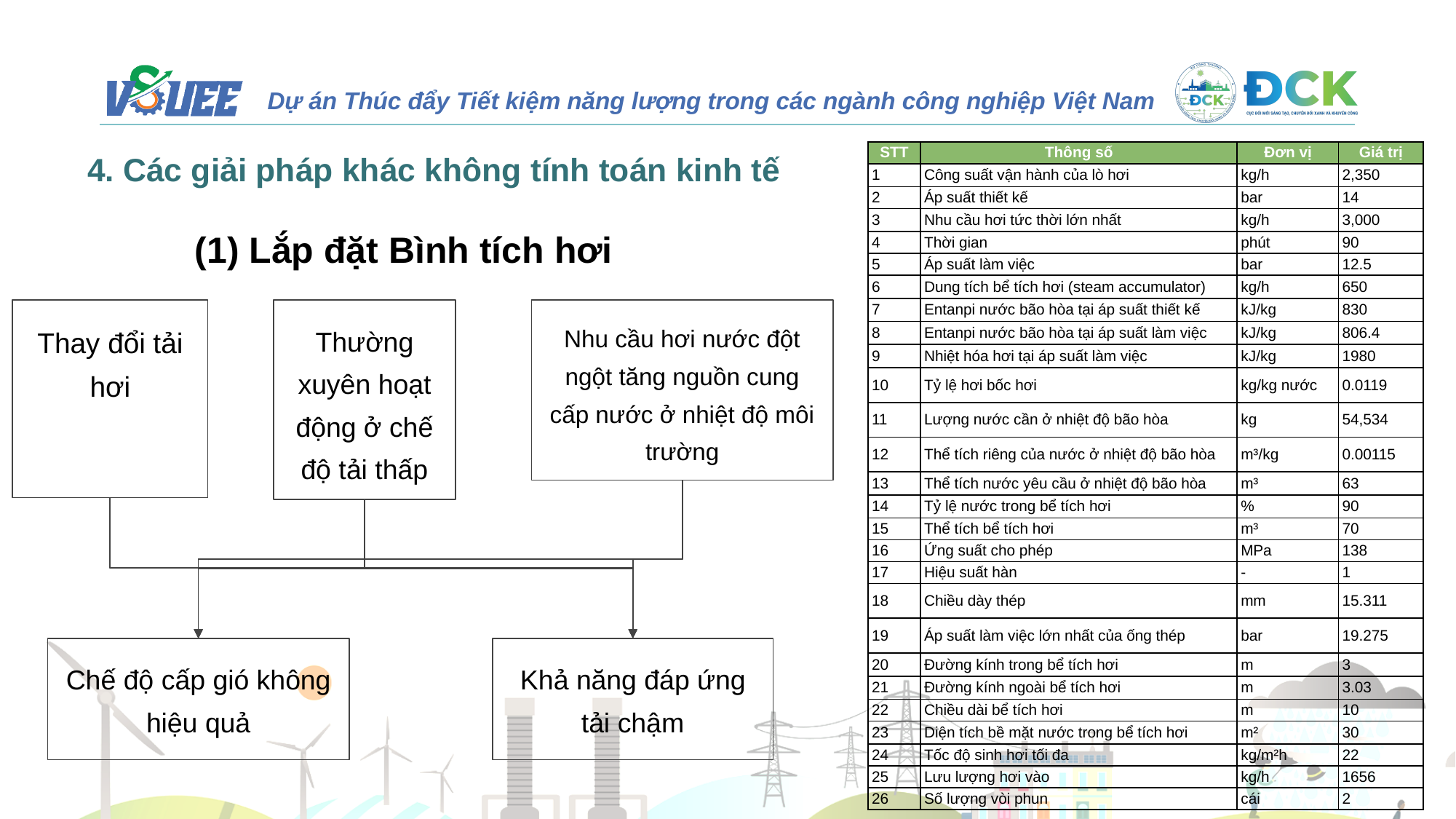

| STT | Thông số | Đơn vị | Giá trị |
| --- | --- | --- | --- |
| 1 | Công suất vận hành của lò hơi | kg/h | 2,350 |
| 2 | Áp suất thiết kế | bar | 14 |
| 3 | Nhu cầu hơi tức thời lớn nhất | kg/h | 3,000 |
| 4 | Thời gian | phút | 90 |
| 5 | Áp suất làm việc | bar | 12.5 |
| 6 | Dung tích bể tích hơi (steam accumulator) | kg/h | 650 |
| 7 | Entanpi nước bão hòa tại áp suất thiết kế | kJ/kg | 830 |
| 8 | Entanpi nước bão hòa tại áp suất làm việc | kJ/kg | 806.4 |
| 9 | Nhiệt hóa hơi tại áp suất làm việc | kJ/kg | 1980 |
| 10 | Tỷ lệ hơi bốc hơi | kg/kg nước | 0.0119 |
| 11 | Lượng nước cần ở nhiệt độ bão hòa | kg | 54,534 |
| 12 | Thể tích riêng của nước ở nhiệt độ bão hòa | m³/kg | 0.00115 |
| 13 | Thể tích nước yêu cầu ở nhiệt độ bão hòa | m³ | 63 |
| 14 | Tỷ lệ nước trong bể tích hơi | % | 90 |
| 15 | Thể tích bể tích hơi | m³ | 70 |
| 16 | Ứng suất cho phép | MPa | 138 |
| 17 | Hiệu suất hàn | - | 1 |
| 18 | Chiều dày thép | mm | 15.311 |
| 19 | Áp suất làm việc lớn nhất của ống thép | bar | 19.275 |
| 20 | Đường kính trong bể tích hơi | m | 3 |
| 21 | Đường kính ngoài bể tích hơi | m | 3.03 |
| 22 | Chiều dài bể tích hơi | m | 10 |
| 23 | Diện tích bề mặt nước trong bể tích hơi | m² | 30 |
| 24 | Tốc độ sinh hơi tối đa | kg/m²h | 22 |
| 25 | Lưu lượng hơi vào | kg/h | 1656 |
| 26 | Số lượng vòi phun | cái | 2 |
4. Các giải pháp khác không tính toán kinh tế
Lắp đặt Bình tích hơi
Thay đổi tải hơi
Thường xuyên hoạt động ở chế độ tải thấp
Nhu cầu hơi nước đột ngột tăng nguồn cung cấp nước ở nhiệt độ môi trường
Chế độ cấp gió không hiệu quả
Khả năng đáp ứng tải chậm